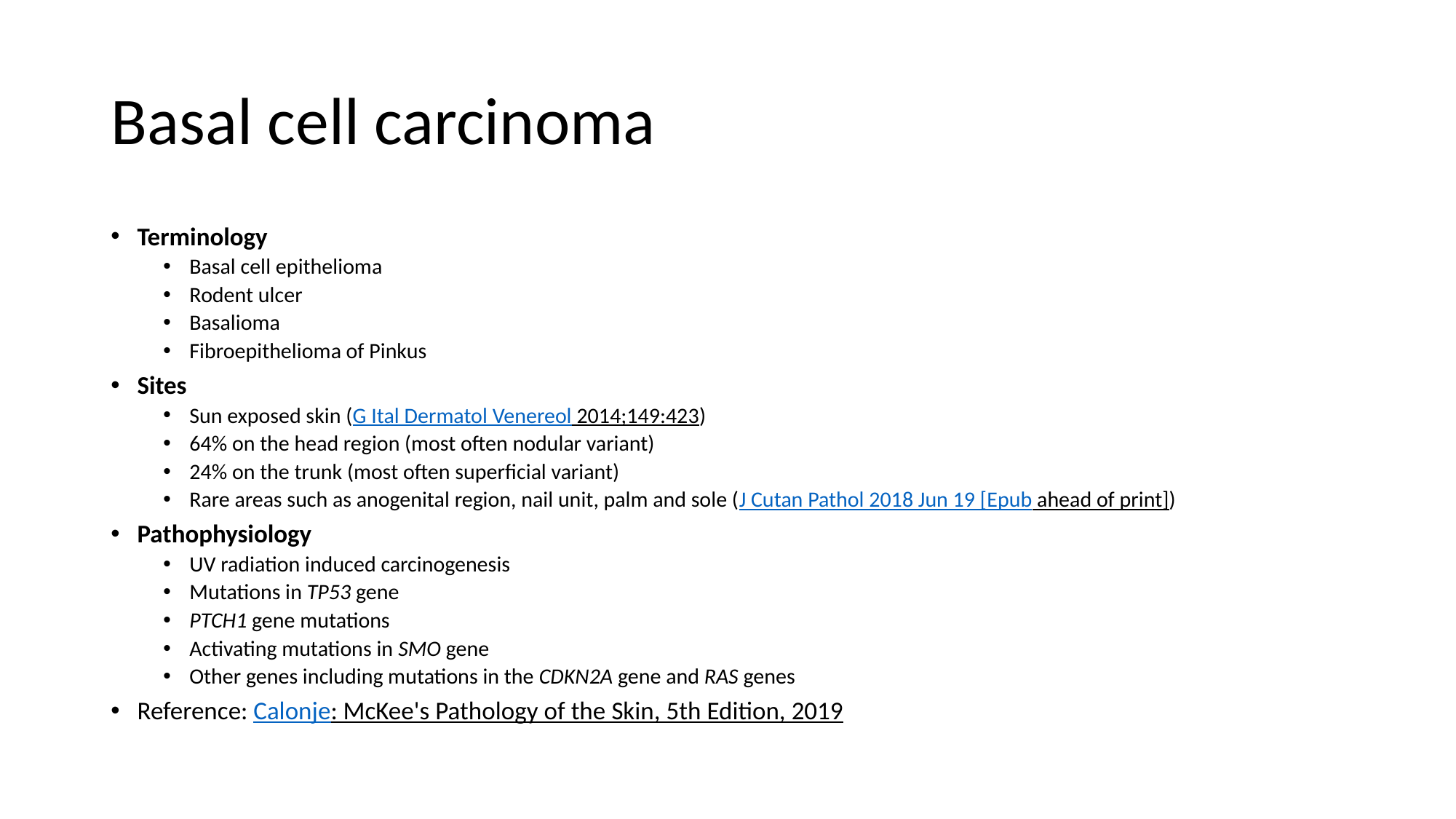

# Basal cell carcinoma
Terminology
Basal cell epithelioma
Rodent ulcer
Basalioma
Fibroepithelioma of Pinkus
Sites
Sun exposed skin (G Ital Dermatol Venereol 2014;149:423)
64% on the head region (most often nodular variant)
24% on the trunk (most often superficial variant)
Rare areas such as anogenital region, nail unit, palm and sole (J Cutan Pathol 2018 Jun 19 [Epub ahead of print])
Pathophysiology
UV radiation induced carcinogenesis
Mutations in TP53 gene
PTCH1 gene mutations
Activating mutations in SMO gene
Other genes including mutations in the CDKN2A gene and RAS genes
Reference: Calonje: McKee's Pathology of the Skin, 5th Edition, 2019